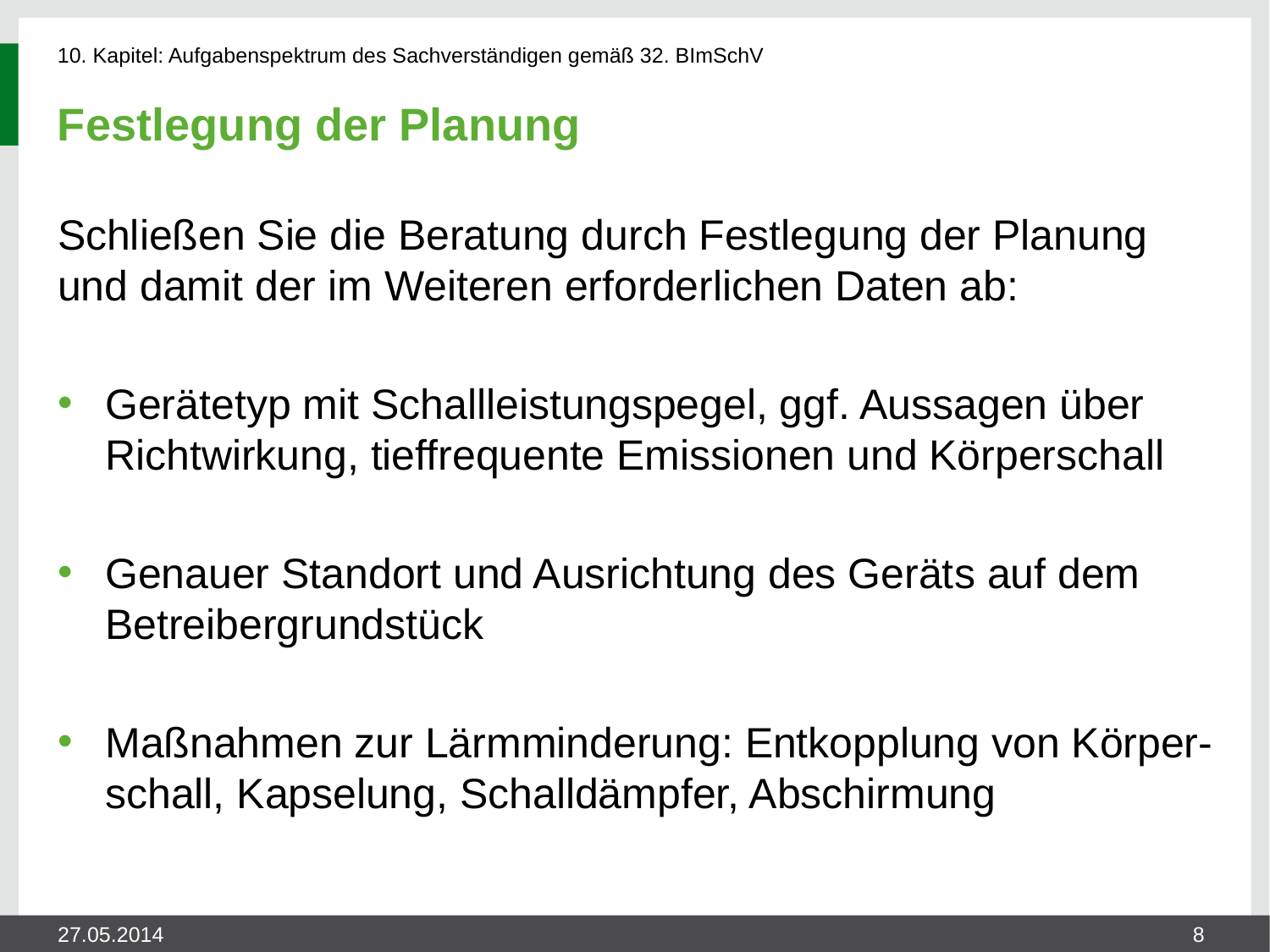

# Festlegung der Planung
Schließen Sie die Beratung durch Festlegung der Planung und damit der im Weiteren erforderlichen Daten ab:

Gerätetyp mit Schallleistungspegel, ggf. Aussagen über Richtwirkung, tieffrequente Emissionen und Körperschall

Genauer Standort und Ausrichtung des Geräts auf dem Betreibergrundstück

Maßnahmen zur Lärmminderung: Entkopplung von Körper-schall, Kapselung, Schalldämpfer, Abschirmung
27.05.2014
8